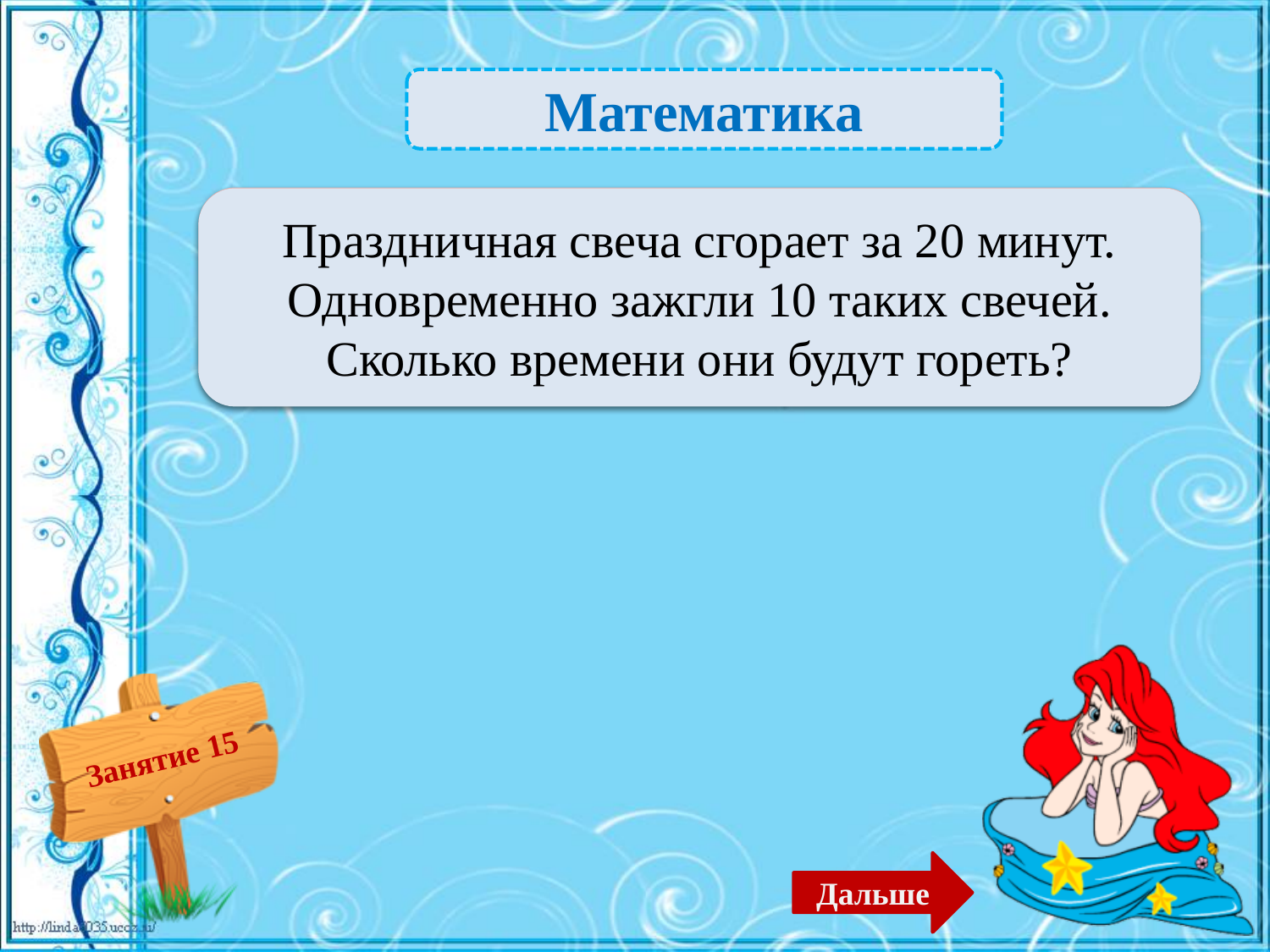

Математика
 20 минут – 1б.
Праздничная свеча сгорает за 20 минут. Одновременно зажгли 10 таких свечей. Сколько времени они будут гореть?

Дальше